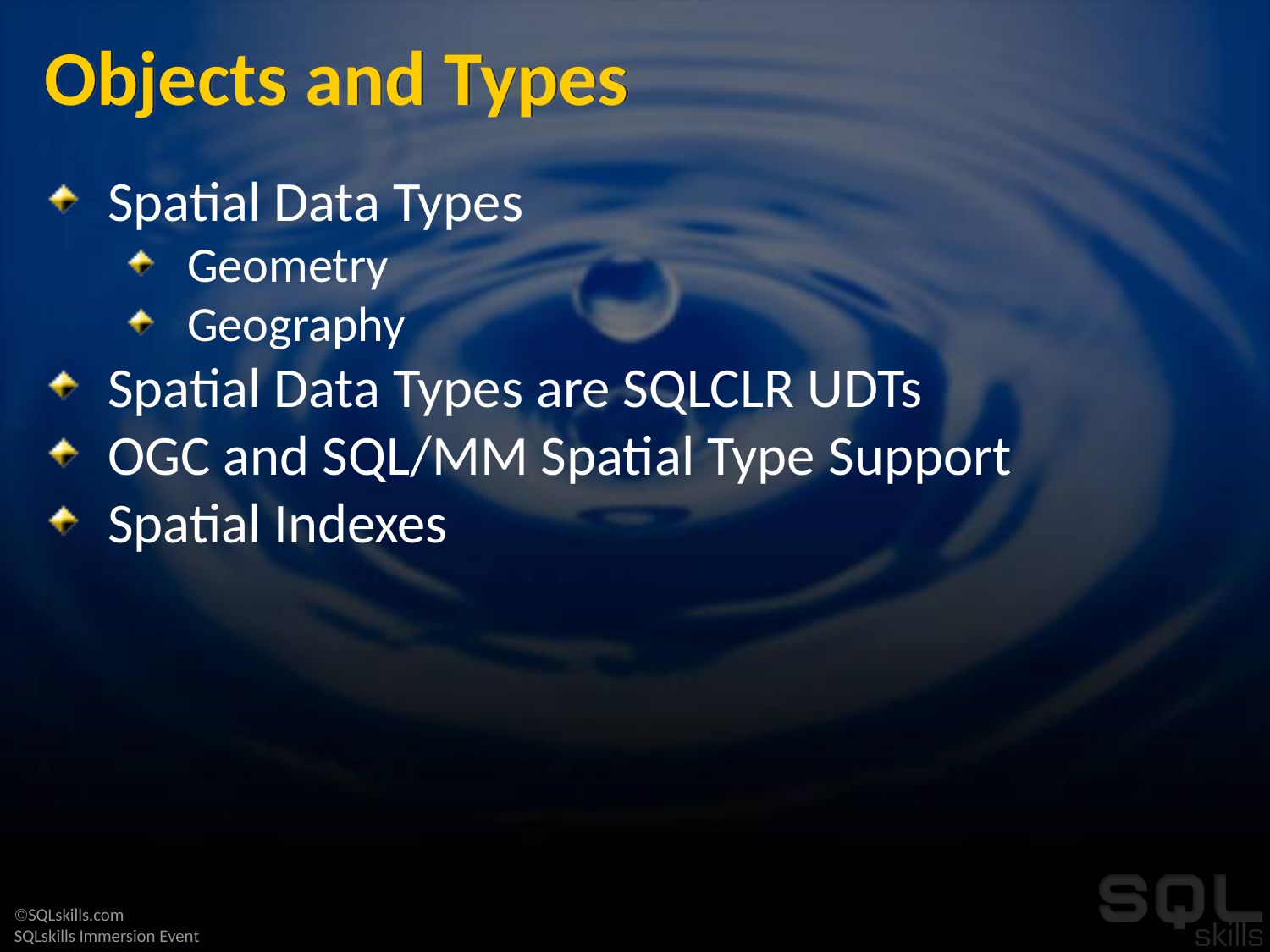

# Objects and Types
Spatial Data Types
Geometry
Geography
Spatial Data Types are SQLCLR UDTs
OGC and SQL/MM Spatial Type Support
Spatial Indexes